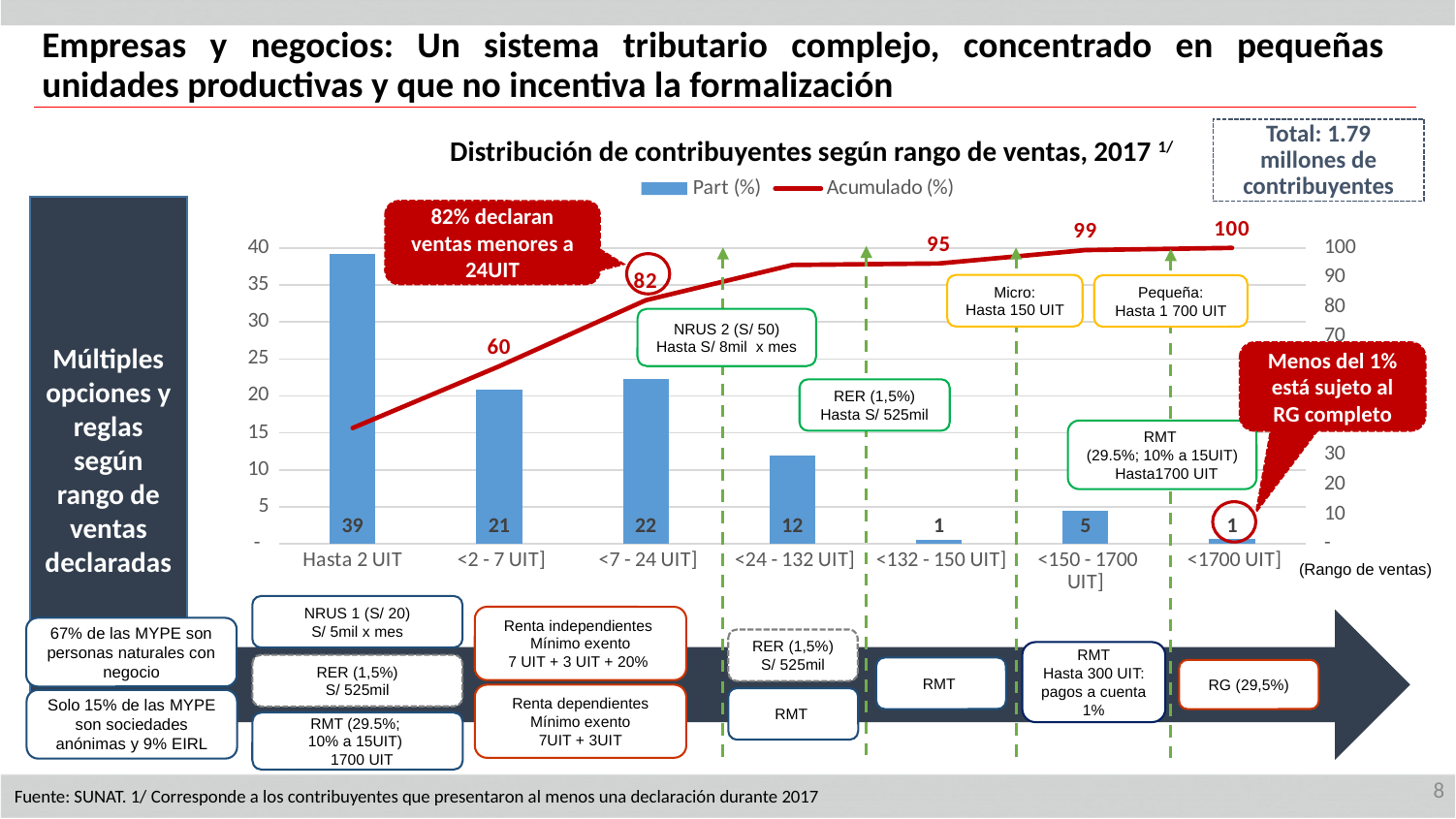

Empresas y negocios: Un sistema tributario complejo, concentrado en pequeñas unidades productivas y que no incentiva la formalización
Total: 1.79 millones de contribuyentes
Distribución de contribuyentes según rango de ventas, 2017 1/

### Chart

| Category | Part (%) | Acumulado (%) |
|---|---|---|
| Hasta 2 UIT | 39.15407453929575 | 39.15407453929575 |
|  <2 - 7 UIT] | 20.85882110803284 | 60.01289564732859 |
|  <7 - 24 UIT] | 22.304449946537723 | 82.31734559386632 |
|  <24 - 132 UIT] | 11.909398037652839 | 94.22674363151916 |
|  <132 - 150 UIT] | 0.5058418063276799 | 94.73258543784684 |
|  <150 - 1700 UIT] | 4.519556260329207 | 99.25214169817605 |
|  <1700 UIT] | 0.7478583018239644 | 100.00000000000001 |
Múltiples opciones y reglas según rango de ventas declaradas
82% declaran ventas menores a 24UIT

Micro:
Hasta 150 UIT
Pequeña:
Hasta 1 700 UIT
NRUS 2 (S/ 50)
Hasta S/ 8mil  x mes
Menos del 1% está sujeto al RG completo
RER (1,5%)
Hasta S/ 525mil
RMT
(29.5%; 10% a 15UIT)
  Hasta1700 UIT

(Rango de ventas)
NRUS 1 (S/ 20)
S/ 5mil x mes
Renta independientes
Mínimo exento
7 UIT + 3 UIT + 20%

67% de las MYPE son personas naturales con negocio
RER (1,5%)
S/ 525mil
RMT
Hasta 300 UIT:
pagos a cuenta 1%
RER (1,5%)
S/ 525mil
RMT
RG (29,5%)
Renta dependientes
Mínimo exento
7UIT + 3UIT
RMT
Solo 15% de las MYPE son sociedades anónimas y 9% EIRL
RMT (29.5%;
10% a 15UIT)
  1700 UIT
8
Fuente: SUNAT. 1/ Corresponde a los contribuyentes que presentaron al menos una declaración durante 2017